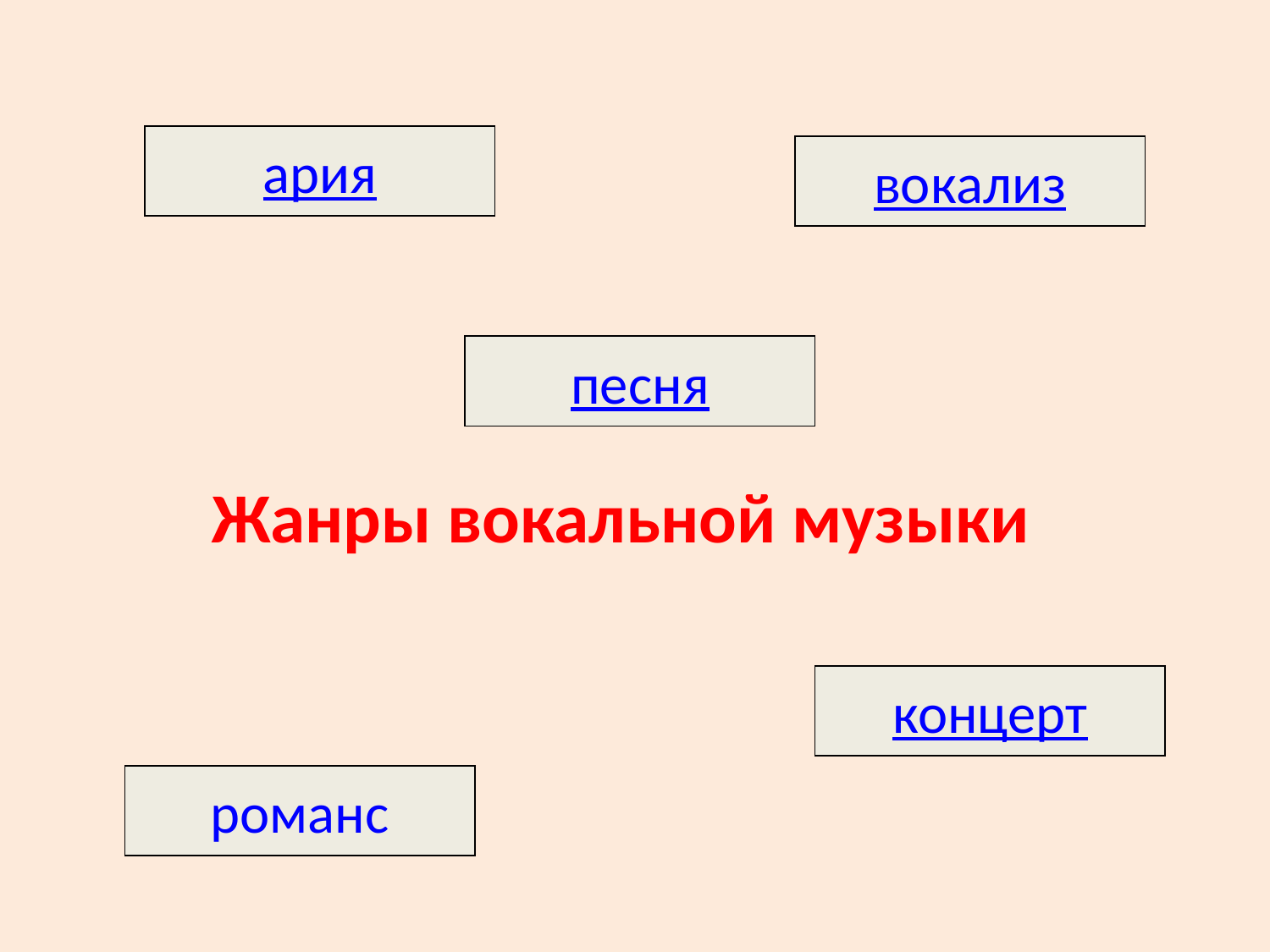

ария
вокализ
песня
Жанры вокальной музыки
концерт
романс